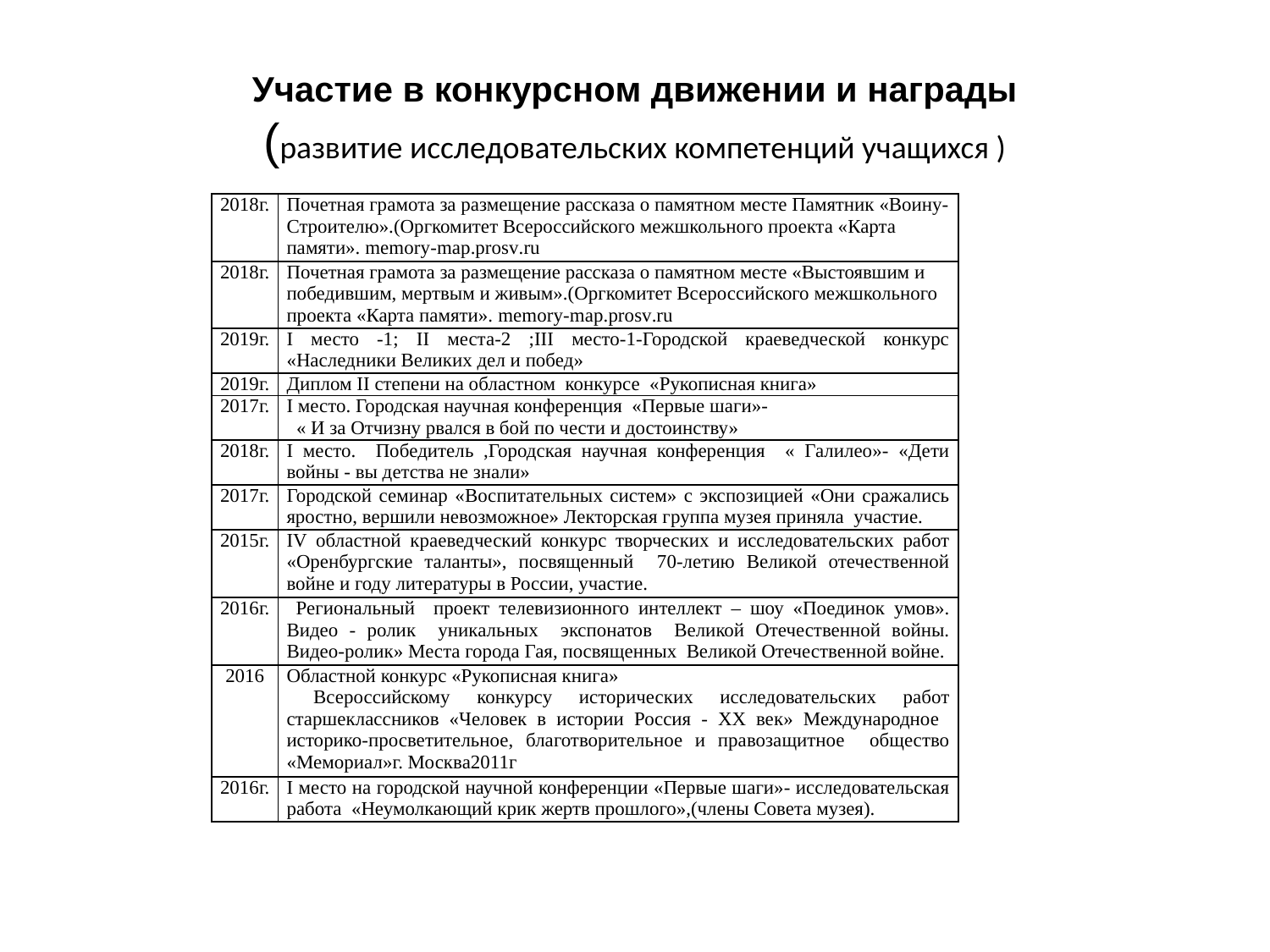

# Участие в конкурсном движении и награды (развитие исследовательских компетенций учащихся )
| 2018г. | Почетная грамота за размещение рассказа о памятном месте Памятник «Воину-Строителю».(Оргкомитет Всероссийского межшкольного проекта «Карта памяти». memory-map.prosv.ru |
| --- | --- |
| 2018г. | Почетная грамота за размещение рассказа о памятном месте «Выстоявшим и победившим, мертвым и живым».(Оргкомитет Всероссийского межшкольного проекта «Карта памяти». memory-map.prosv.ru |
| 2019г. | I место -1; II места-2 ;III место-1-Городской краеведческой конкурс «Наследники Великих дел и побед» |
| 2019г. | Диплом II степени на областном конкурсе «Рукописная книга» |
| 2017г. | I место. Городская научная конференция «Первые шаги»- « И за Отчизну рвался в бой по чести и достоинству» |
| 2018г. | I место. Победитель ,Городская научная конференция « Галилео»- «Дети войны - вы детства не знали» |
| 2017г. | Городской семинар «Воспитательных систем» с экспозицией «Они сражались яростно, вершили невозможное» Лекторская группа музея приняла участие. |
| 2015г. | IV областной краеведческий конкурс творческих и исследовательских работ «Оренбургские таланты», посвященный 70-летию Великой отечественной войне и году литературы в России, участие. |
| 2016г. | Региональный проект телевизионного интеллект – шоу «Поединок умов». Видео - ролик уникальных экспонатов Великой Отечественной войны. Видео-ролик» Места города Гая, посвященных Великой Отечественной войне. |
| 2016 | Областной конкурс «Рукописная книга» Всероссийскому конкурсу исторических исследовательских работ старшеклассников «Человек в истории Россия - XX век» Международное историко-просветительное, благотворительное и правозащитное общество «Мемориал»г. Москва2011г |
| 2016г. | I место на городской научной конференции «Первые шаги»- исследовательская работа «Неумолкающий крик жертв прошлого»,(члены Совета музея). |